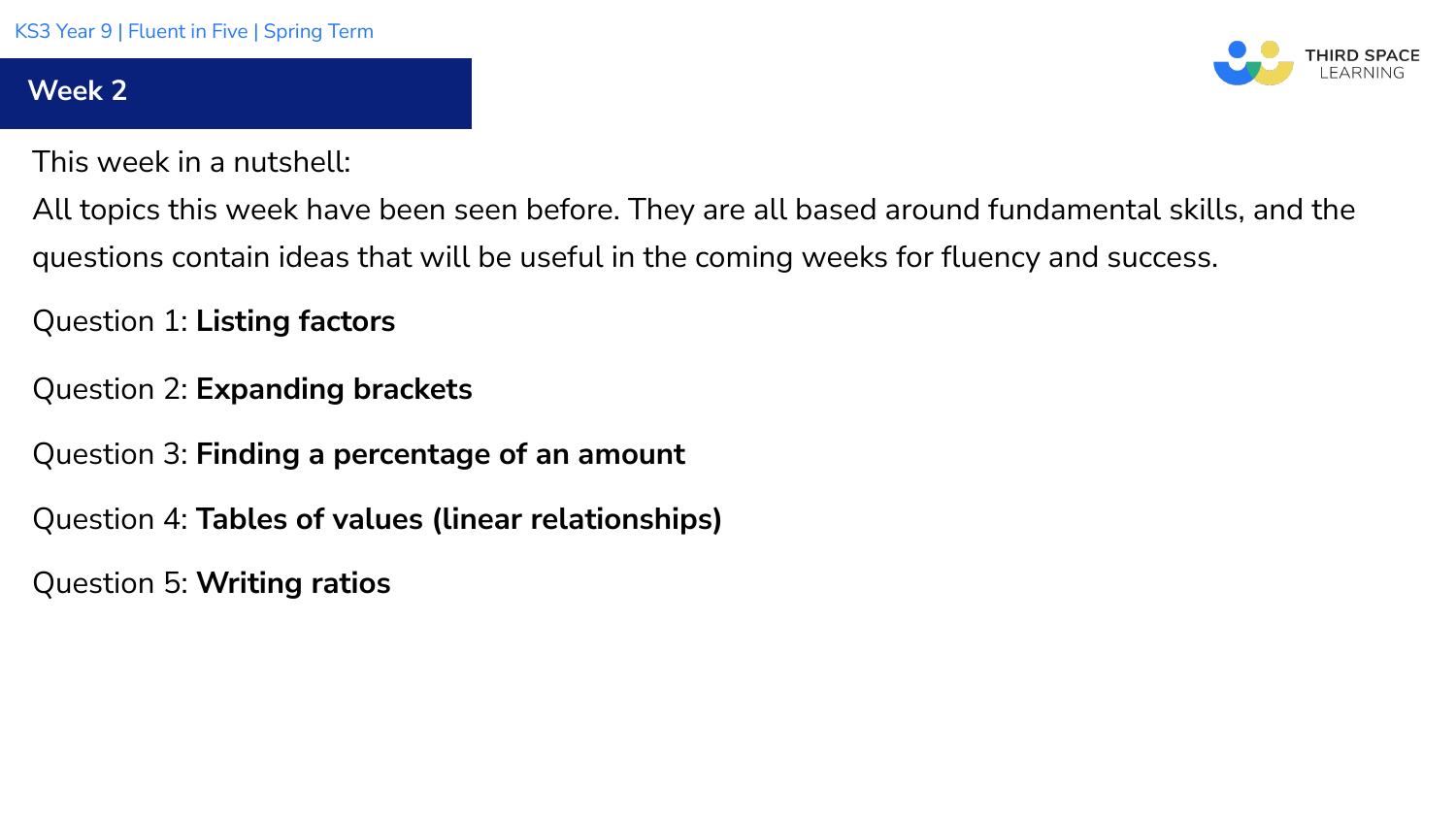

Week 2
| This week in a nutshell: All topics this week have been seen before. They are all based around fundamental skills, and the questions contain ideas that will be useful in the coming weeks for fluency and success. |
| --- |
| Question 1: Listing factors |
| Question 2: Expanding brackets |
| Question 3: Finding a percentage of an amount |
| Question 4: Tables of values (linear relationships) |
| Question 5: Writing ratios |